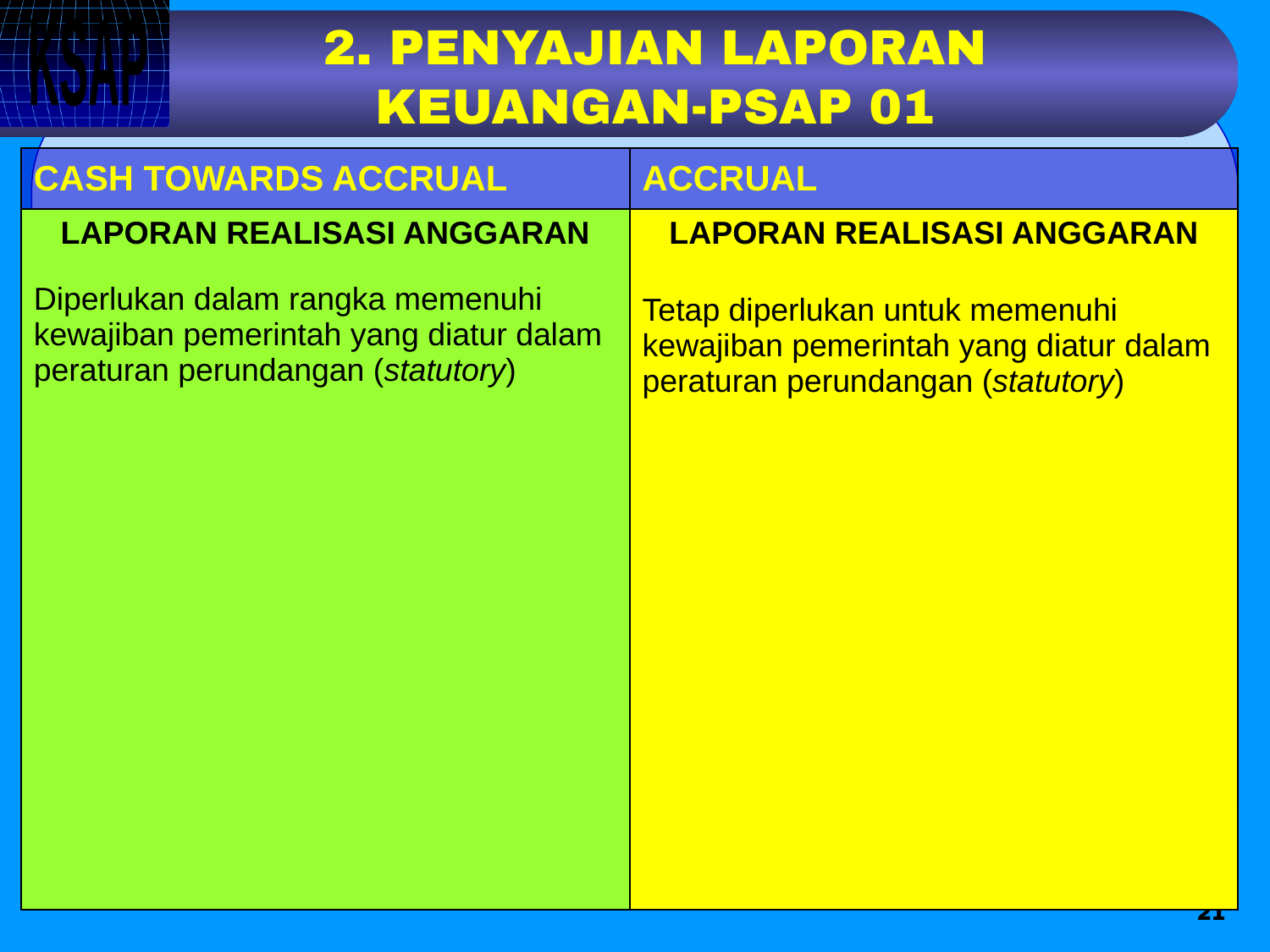

# 2. PENYAJIAN LAPORAN KEUANGAN-PSAP 01
| CASH TOWARDS ACCRUAL | ACCRUAL |
| --- | --- |
| LAPORAN REALISASI ANGGARAN Diperlukan dalam rangka memenuhi kewajiban pemerintah yang diatur dalam peraturan perundangan (statutory) | LAPORAN REALISASI ANGGARAN Tetap diperlukan untuk memenuhi kewajiban pemerintah yang diatur dalam peraturan perundangan (statutory) |
21